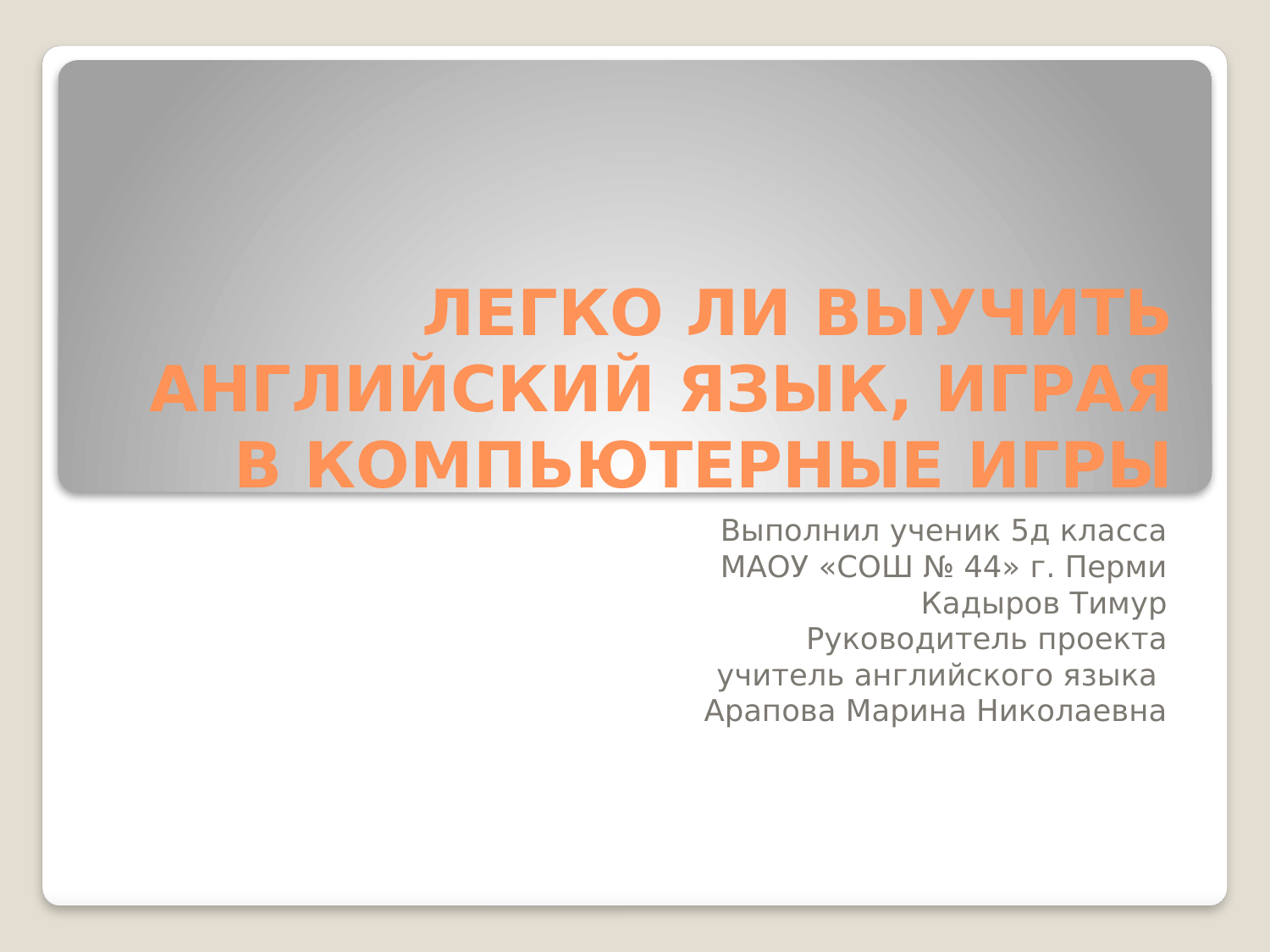

# ЛЕГКО ЛИ ВЫУЧИТЬ АНГЛИЙСКИЙ ЯЗЫК, ИГРАЯ В КОМПЬЮТЕРНЫЕ ИГРЫ
Выполнил ученик 5д класса
МАОУ «СОШ № 44» г. Перми
Кадыров Тимур
Руководитель проекта
 учитель английского языка
Арапова Марина Николаевна